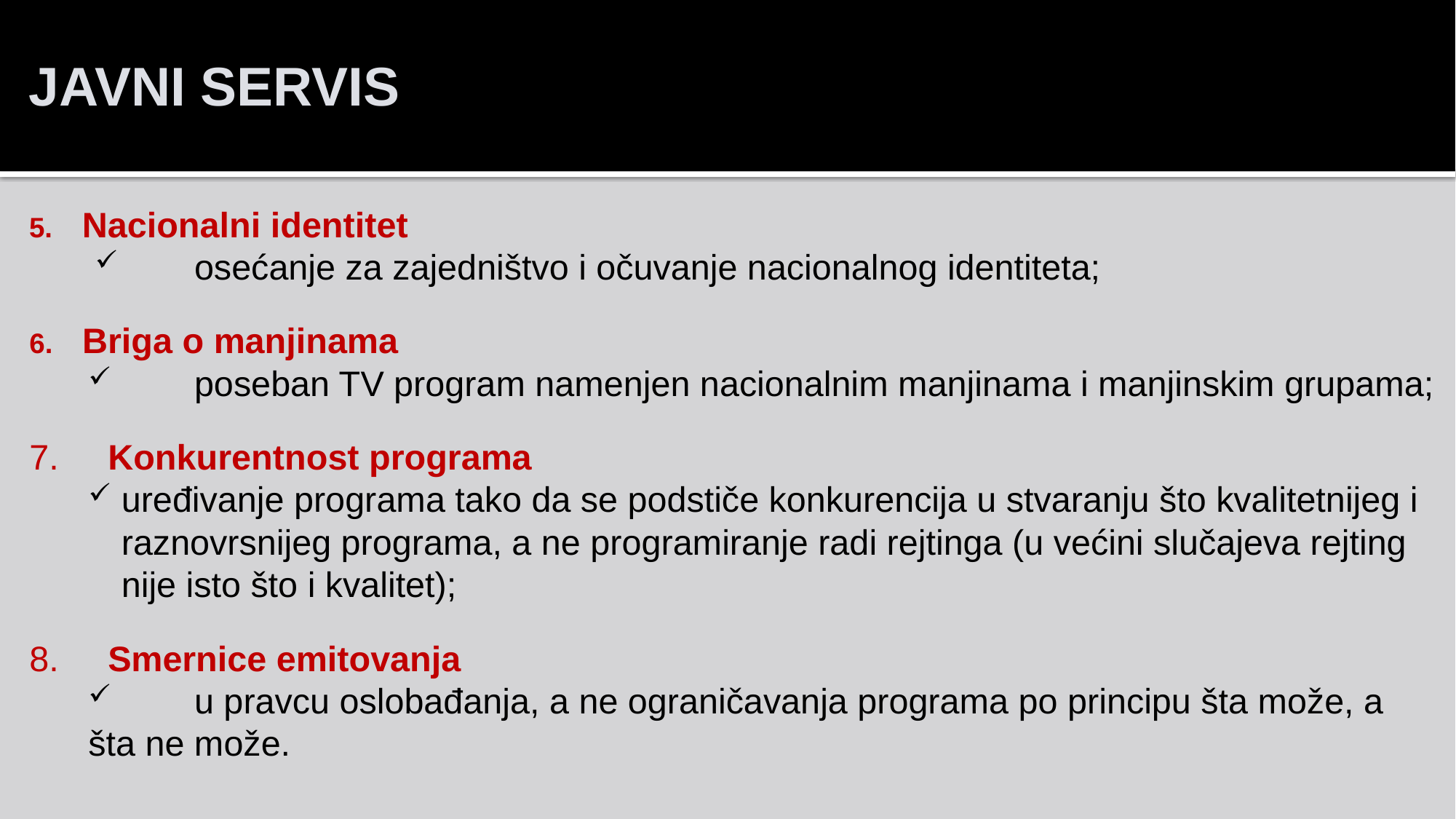

# JAVNI SERVIS
Nacionalni identitet
	osećanje za zajedništvo i očuvanje nacionalnog identiteta;

Briga o manjinama
	poseban TV program namenjen nacionalnim manjinama i manjinskim grupama;

7.     Konkurentnost programa
uređivanje programa tako da se podstiče konkurencija u stvaranju što kvalitetnijeg i raznovrsnijeg programa, a ne programiranje radi rejtinga (u većini slučajeva rejting nije isto što i kvalitet);

8.     Smernice emitovanja
	u pravcu oslobađanja, a ne ograničavanja programa po principu šta može, a šta ne može.